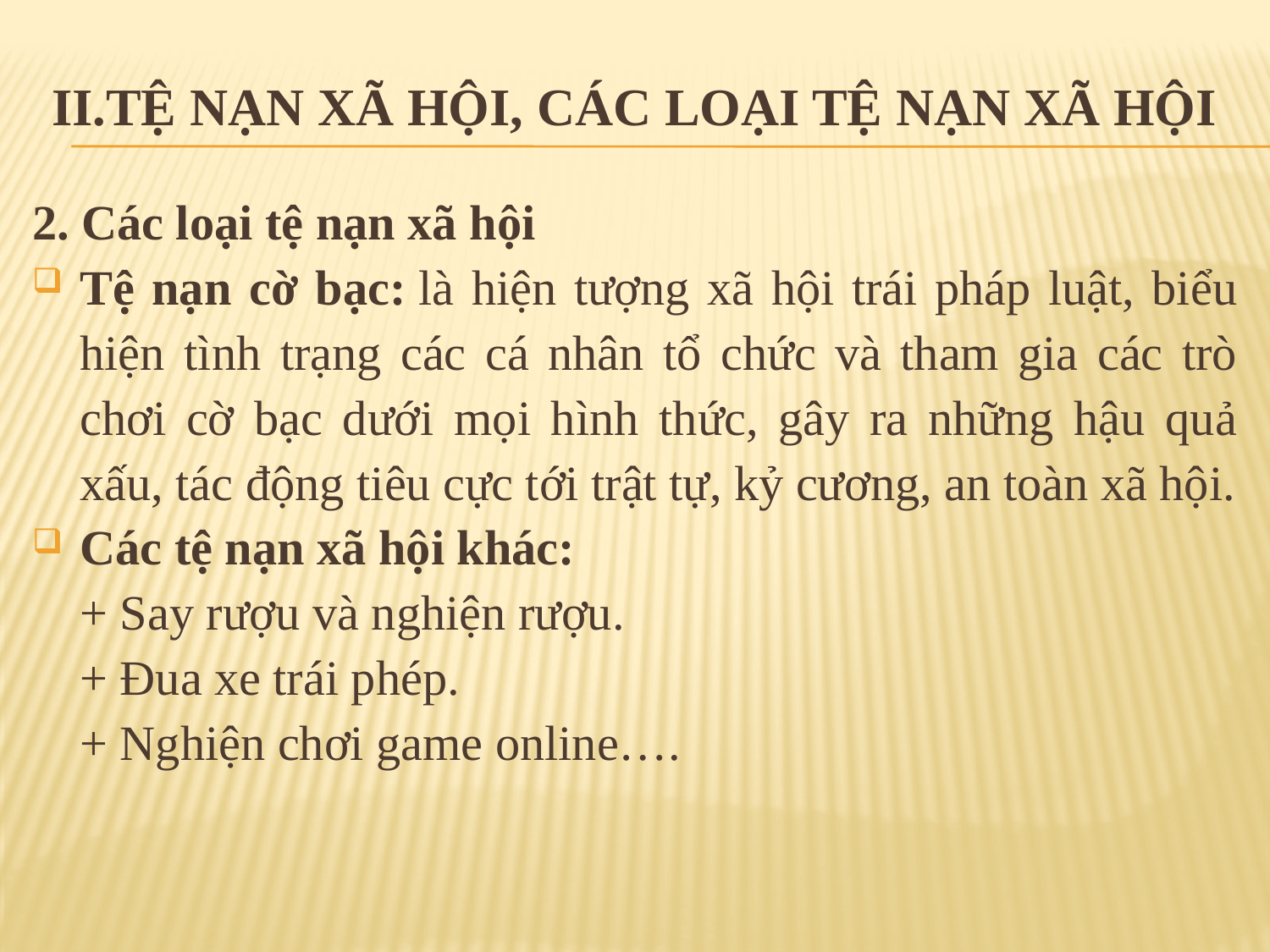

# II.TỆ NẠN XÃ HỘI, các loại tệ nạn xã hội
2. Các loại tệ nạn xã hội
Tệ nạn cờ bạc: là hiện tượng xã hội trái pháp luật, biểu hiện tình trạng các cá nhân tổ chức và tham gia các trò chơi cờ bạc dưới mọi hình thức, gây ra những hậu quả xấu, tác động tiêu cực tới trật tự, kỷ cương, an toàn xã hội.
Các tệ nạn xã hội khác:
	+ Say rượu và nghiện rượu.
	+ Đua xe trái phép.
	+ Nghiện chơi game online….